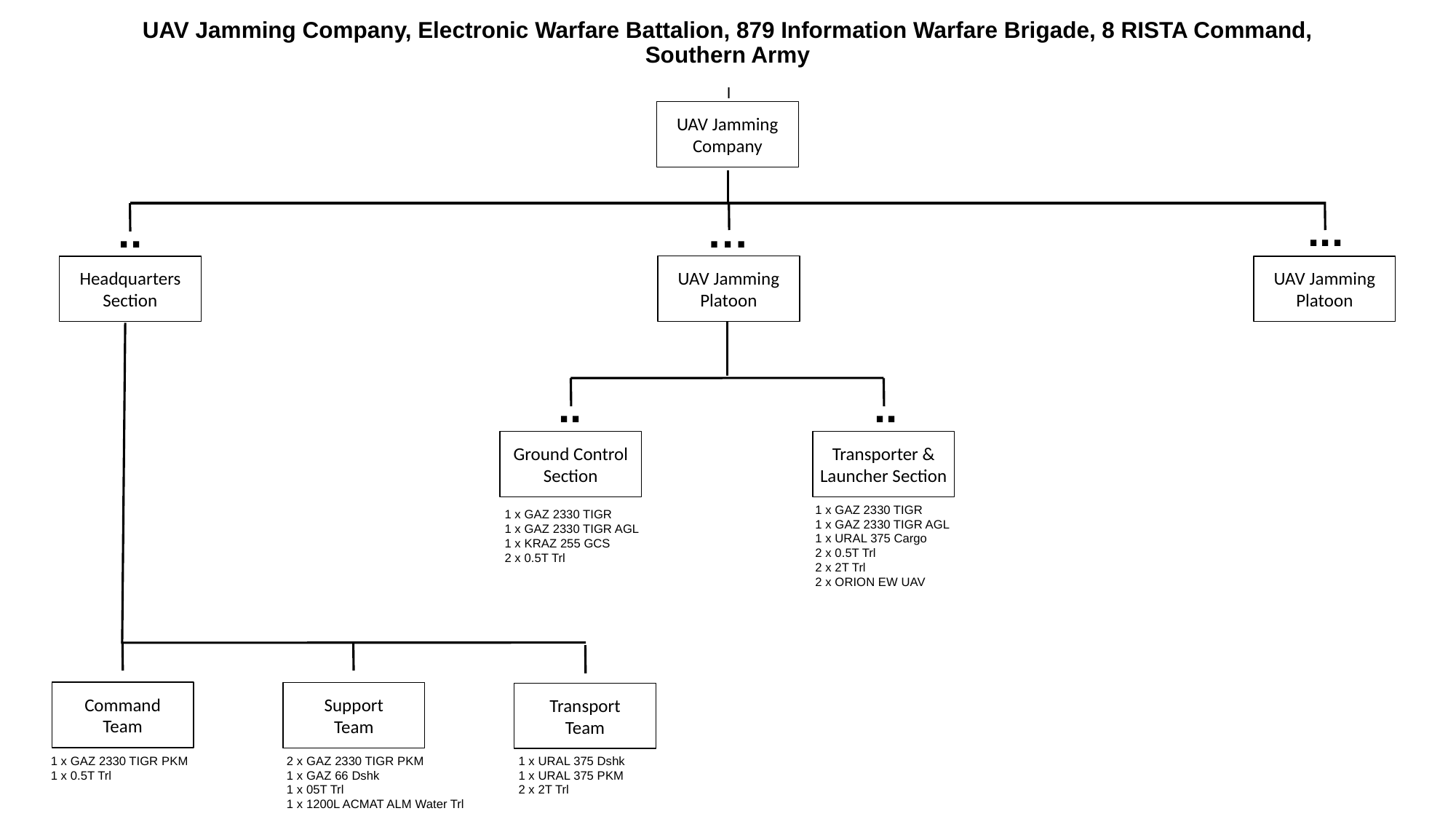

# UAV Jamming Company, Electronic Warfare Battalion, 879 Information Warfare Brigade, 8 RISTA Command, Southern Army
I
UAV Jamming Company
...
..
…
UAV Jamming Platoon
Headquarters
Section
UAV Jamming Platoon
..
..
Ground Control Section
Transporter & Launcher Section
1 x GAZ 2330 TIGR
1 x GAZ 2330 TIGR AGL
1 x URAL 375 Cargo
2 x 0.5T Trl
2 x 2T Trl
2 x ORION EW UAV
1 x GAZ 2330 TIGR
1 x GAZ 2330 TIGR AGL
1 x KRAZ 255 GCS
2 x 0.5T Trl
Command
Team
Support
Team
Transport
Team
1 x GAZ 2330 TIGR PKM
1 x 0.5T Trl
2 x GAZ 2330 TIGR PKM
1 x GAZ 66 Dshk
1 x 05T Trl
1 x 1200L ACMAT ALM Water Trl
1 x URAL 375 Dshk
1 x URAL 375 PKM
2 x 2T Trl